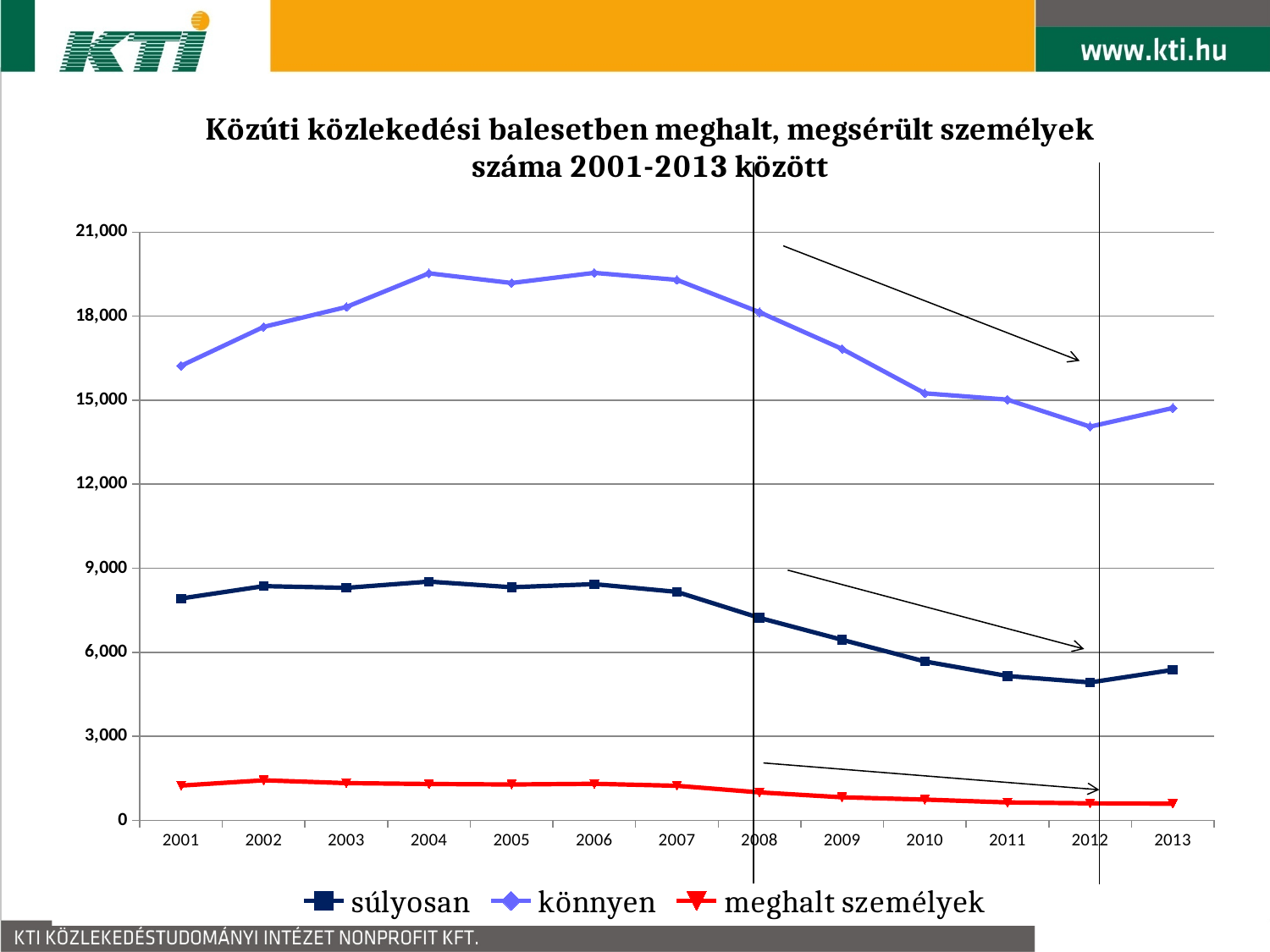

### Chart: Közúti közlekedési balesetben meghalt, megsérült személyek száma 2001-2013 között

| Category | súlyosan | könnyen | meghalt személyek |
|---|---|---|---|
| 2001 | 7920.0 | 16229.0 | 1239.0 |
| 2002 | 8360.0 | 17618.0 | 1429.0 |
| 2003 | 8299.0 | 18328.0 | 1326.0 |
| 2004 | 8523.0 | 19531.0 | 1296.0 |
| 2005 | 8320.0 | 19185.0 | 1278.0 |
| 2006 | 8431.0 | 19546.0 | 1303.0 |
| 2007 | 8155.0 | 19297.0 | 1232.0 |
| 2008 | 7227.0 | 18142.0 | 996.0 |
| 2009 | 6444.0 | 16830.0 | 822.0 |
| 2010 | 5671.0 | 15246.0 | 740.0 |
| 2011 | 5152.0 | 15020.0 | 638.0 |
| 2012 | 4921.0 | 14057.0 | 605.0 |
| 2013 | 5369.0 | 14720.0 | 591.0 |